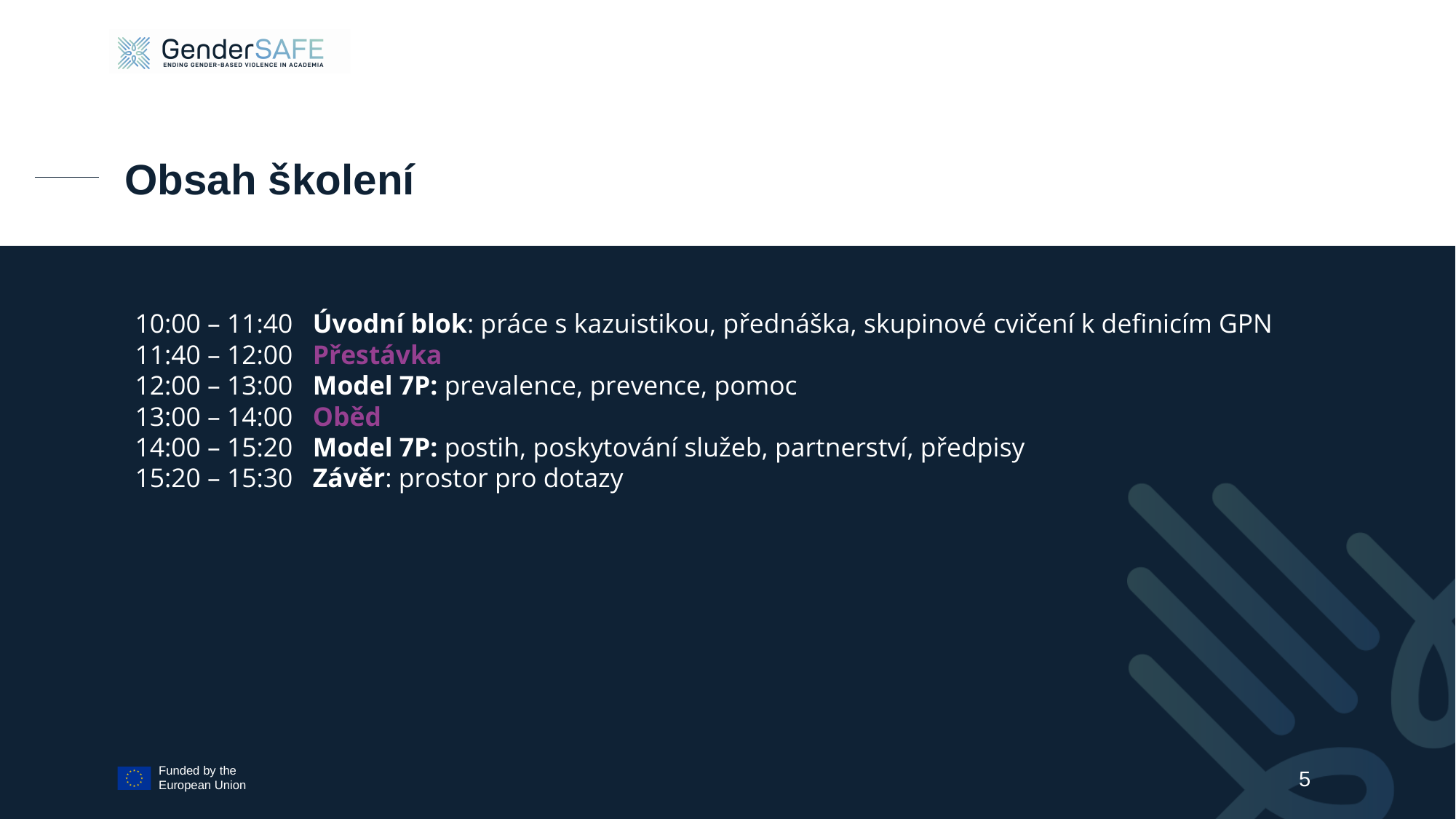

Obsah školení
10:00 – 11:40   Úvodní blok: práce s kazuistikou, přednáška, skupinové cvičení k definicím GPN
11:40 – 12:00   Přestávka
12:00 – 13:00   Model 7P: prevalence, prevence, pomoc
13:00 – 14:00   Oběd
14:00 – 15:20   Model 7P: postih, poskytování služeb, partnerství, předpisy
15:20 – 15:30   Závěr: prostor pro dotazy